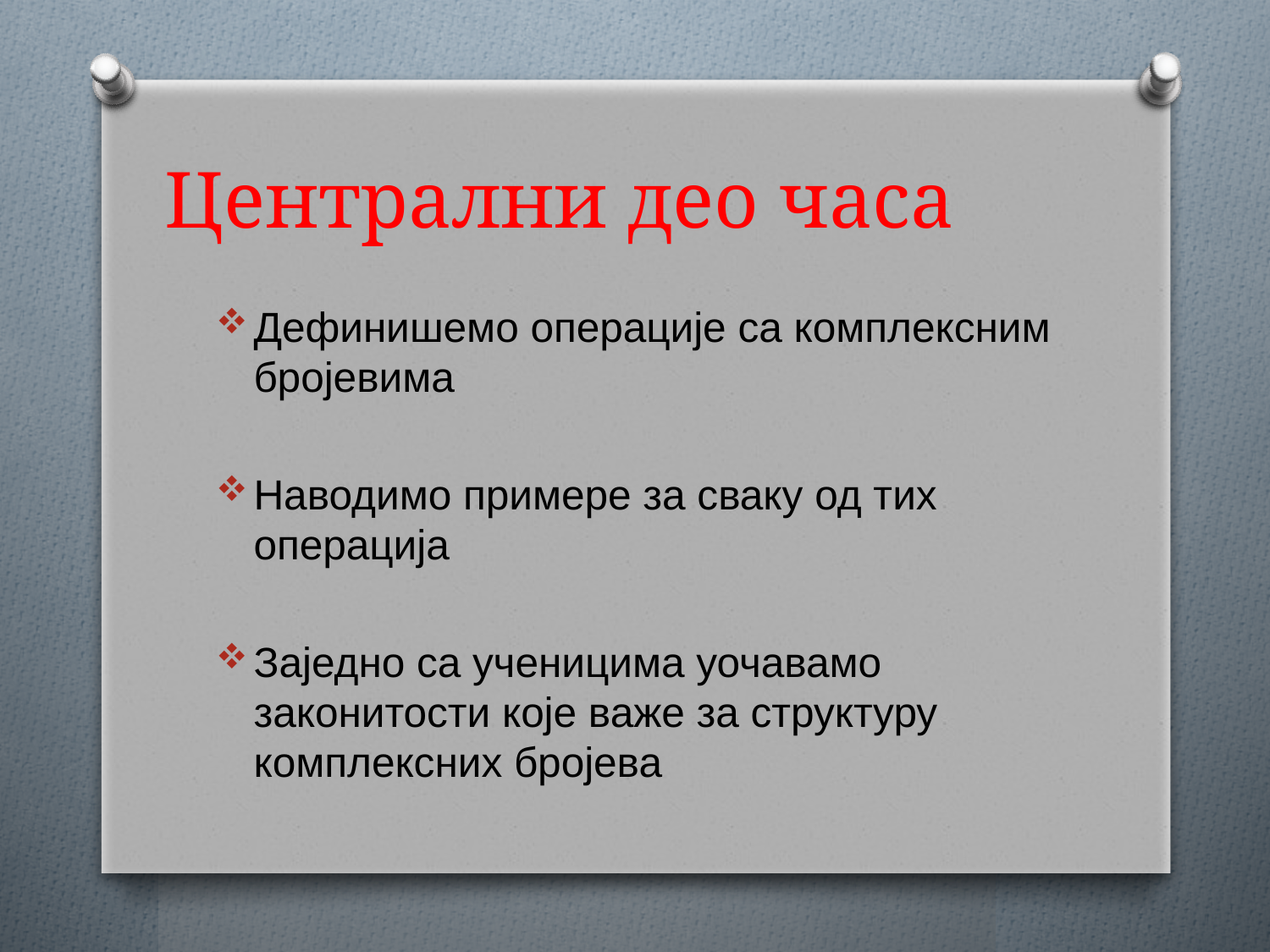

# Централни део часа
Дефинишемо операције са комплексним бројевима

Наводимо примере за сваку од тих операција

Заједно са ученицима уочавамо законитости које важе за структуру комплексних бројева